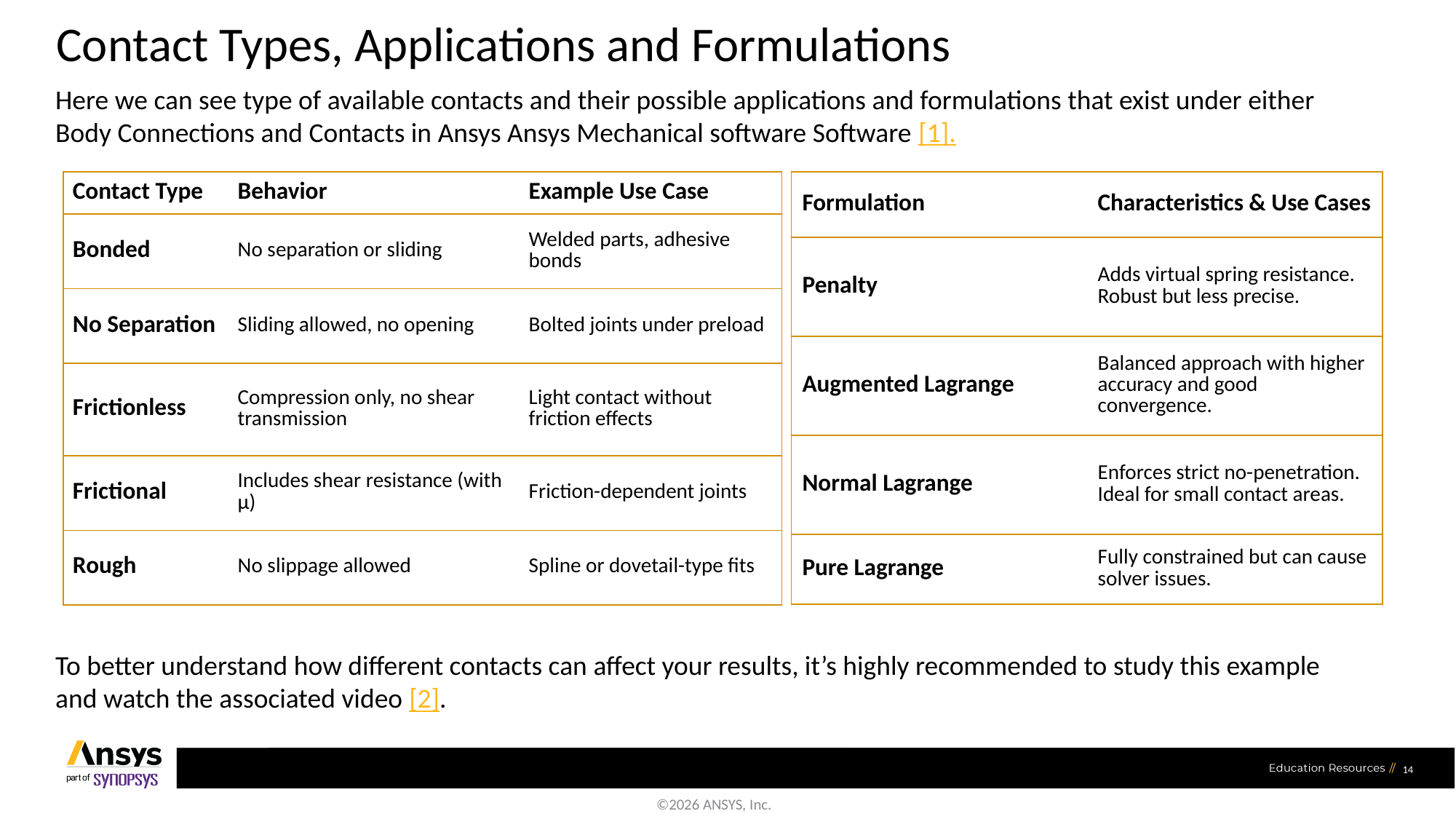

# Contact Types, Applications and Formulations
Here we can see type of available contacts and their possible applications and formulations that exist under either Body Connections and Contacts in Ansys Ansys Mechanical software Software [1].
| Contact Type | Behavior | Example Use Case |
| --- | --- | --- |
| Bonded | No separation or sliding | Welded parts, adhesive bonds |
| No Separation | Sliding allowed, no opening | Bolted joints under preload |
| Frictionless | Compression only, no shear transmission | Light contact without friction effects |
| Frictional | Includes shear resistance (with µ) | Friction-dependent joints |
| Rough | No slippage allowed | Spline or dovetail-type fits |
| Formulation | Characteristics & Use Cases |
| --- | --- |
| Penalty | Adds virtual spring resistance. Robust but less precise. |
| Augmented Lagrange | Balanced approach with higher accuracy and good convergence. |
| Normal Lagrange | Enforces strict no-penetration. Ideal for small contact areas. |
| Pure Lagrange | Fully constrained but can cause solver issues. |
To better understand how different contacts can affect your results, it’s highly recommended to study this example and watch the associated video [2].
14